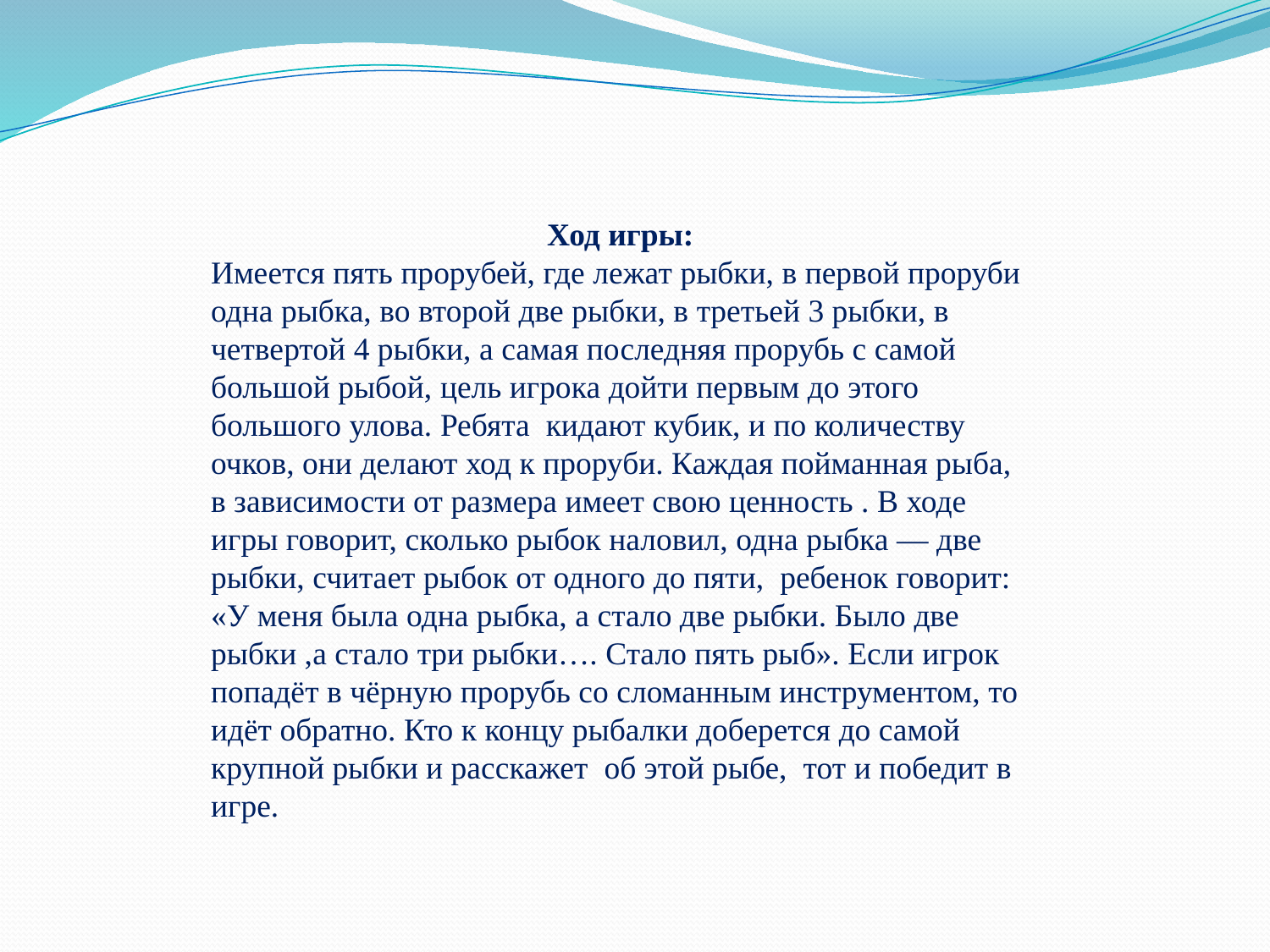

Ход игры:
Имеется пять прорубей, где лежат рыбки, в первой проруби одна рыбка, во второй две рыбки, в третьей 3 рыбки, в четвертой 4 рыбки, а самая последняя прорубь с самой большой рыбой, цель игрока дойти первым до этого большого улова. Ребята  кидают кубик, и по количеству очков, они делают ход к проруби. Каждая пойманная рыба, в зависимости от размера имеет свою ценность . В ходе игры говорит, сколько рыбок наловил, одна рыбка — две рыбки, считает рыбок от одного до пяти,  ребенок говорит: «У меня была одна рыбка, а стало две рыбки. Было две рыбки ,а стало три рыбки…. Стало пять рыб». Если игрок попадёт в чёрную прорубь со сломанным инструментом, то идёт обратно. Кто к концу рыбалки доберется до самой крупной рыбки и расскажет  об этой рыбе,  тот и победит в игре.